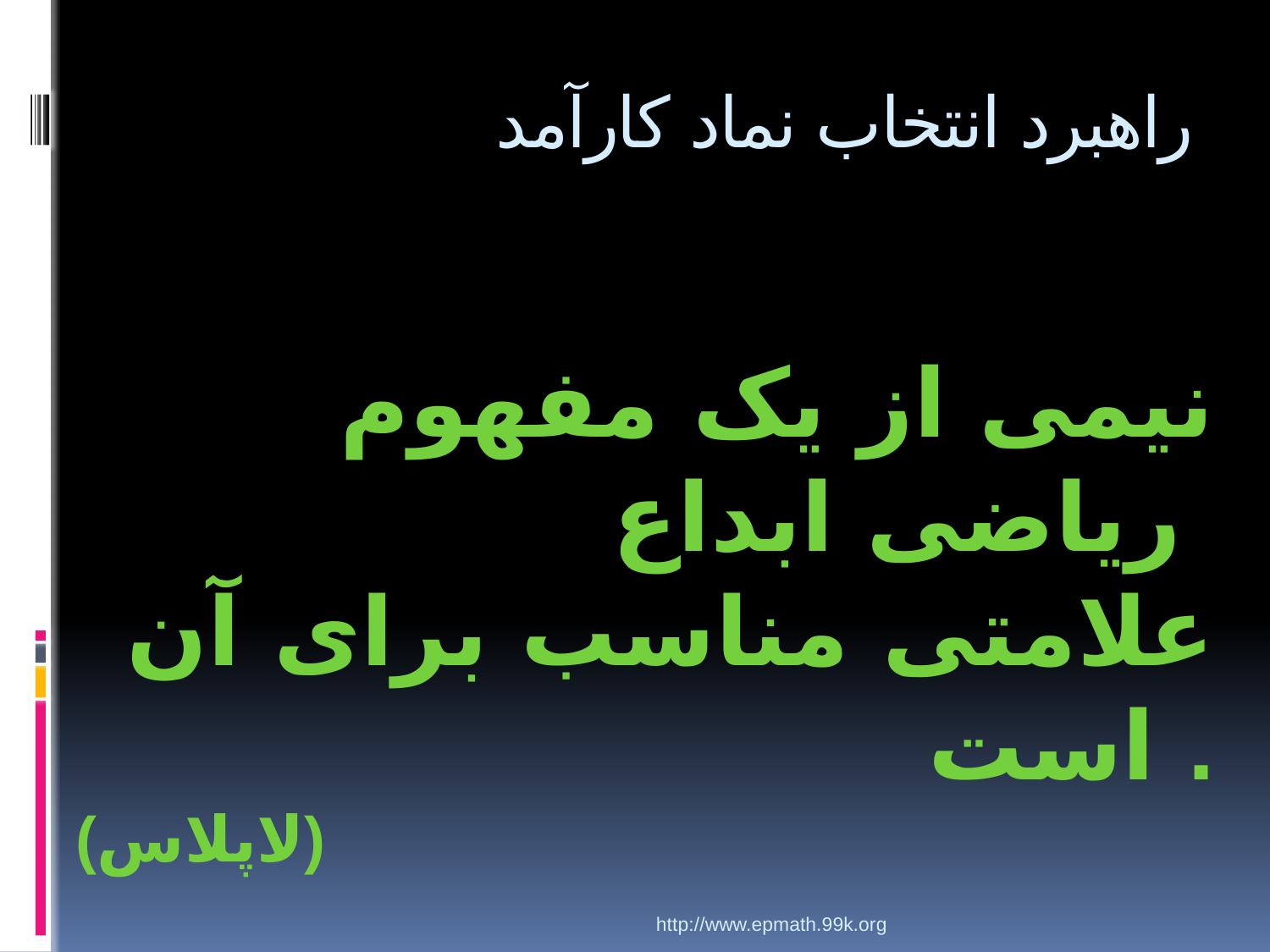

# راهبرد انتخاب نماد کارآمد
نیمی از یک مفهوم ریاضی ابداع
علامتی مناسب برای آن است .
(لاپلاس)
http://www.epmath.99k.org